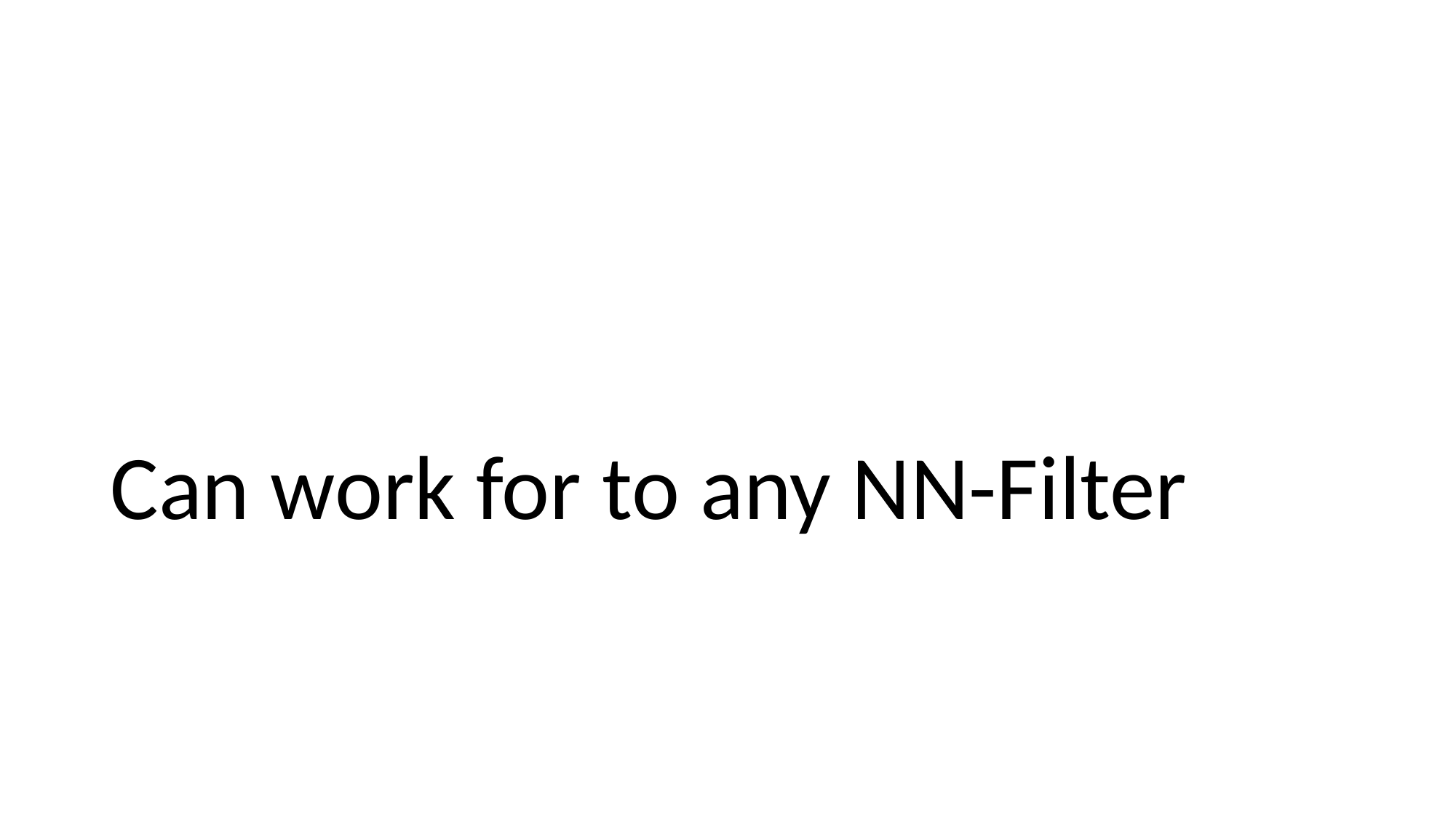

# Can work for to any NN-Filter